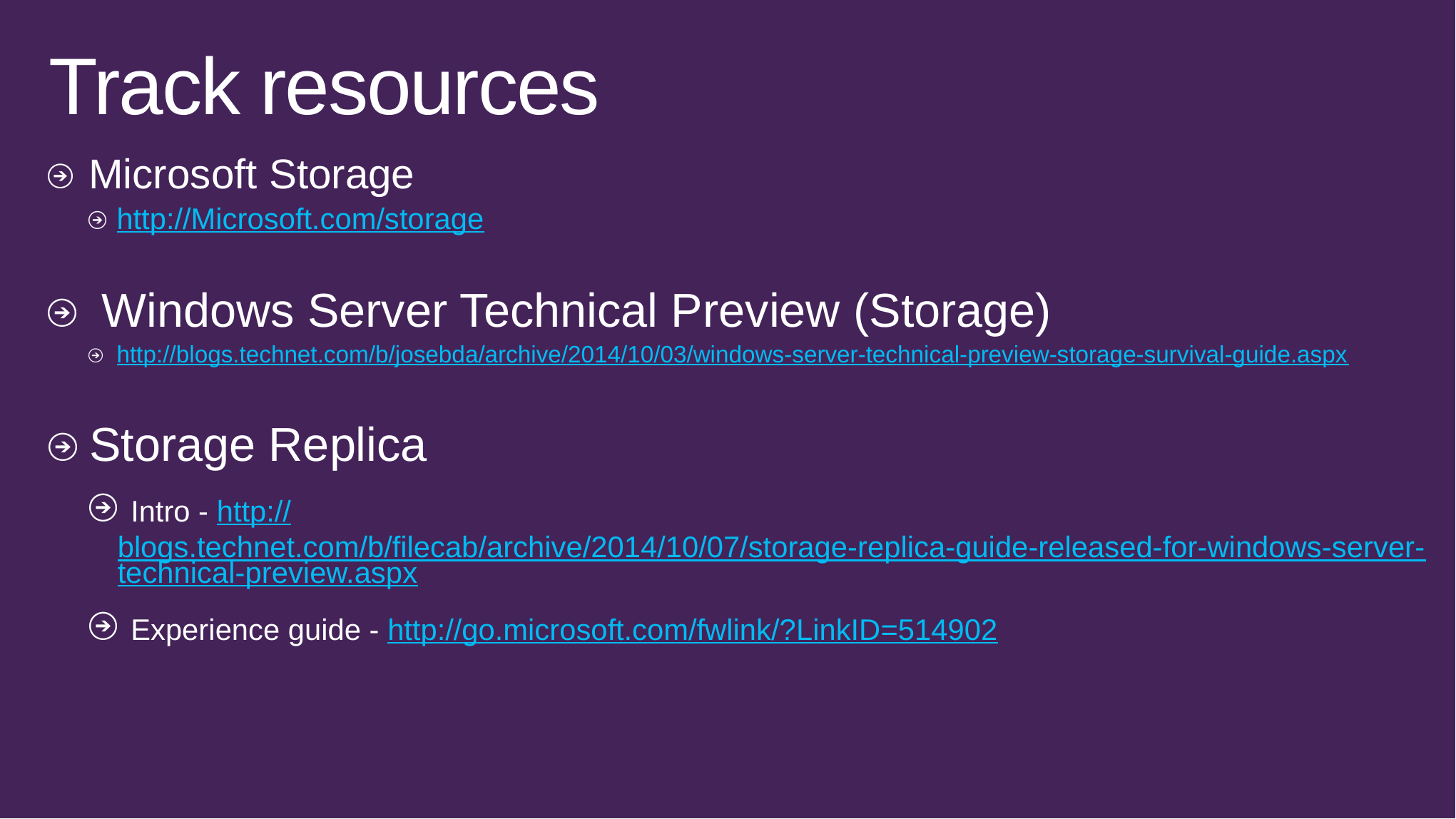

# Track resources
Microsoft Storage
http://Microsoft.com/storage
 Windows Server Technical Preview (Storage)
http://blogs.technet.com/b/josebda/archive/2014/10/03/windows-server-technical-preview-storage-survival-guide.aspx

Storage Replica
 Intro - http://blogs.technet.com/b/filecab/archive/2014/10/07/storage-replica-guide-released-for-windows-server-technical-preview.aspx
 Experience guide - http://go.microsoft.com/fwlink/?LinkID=514902